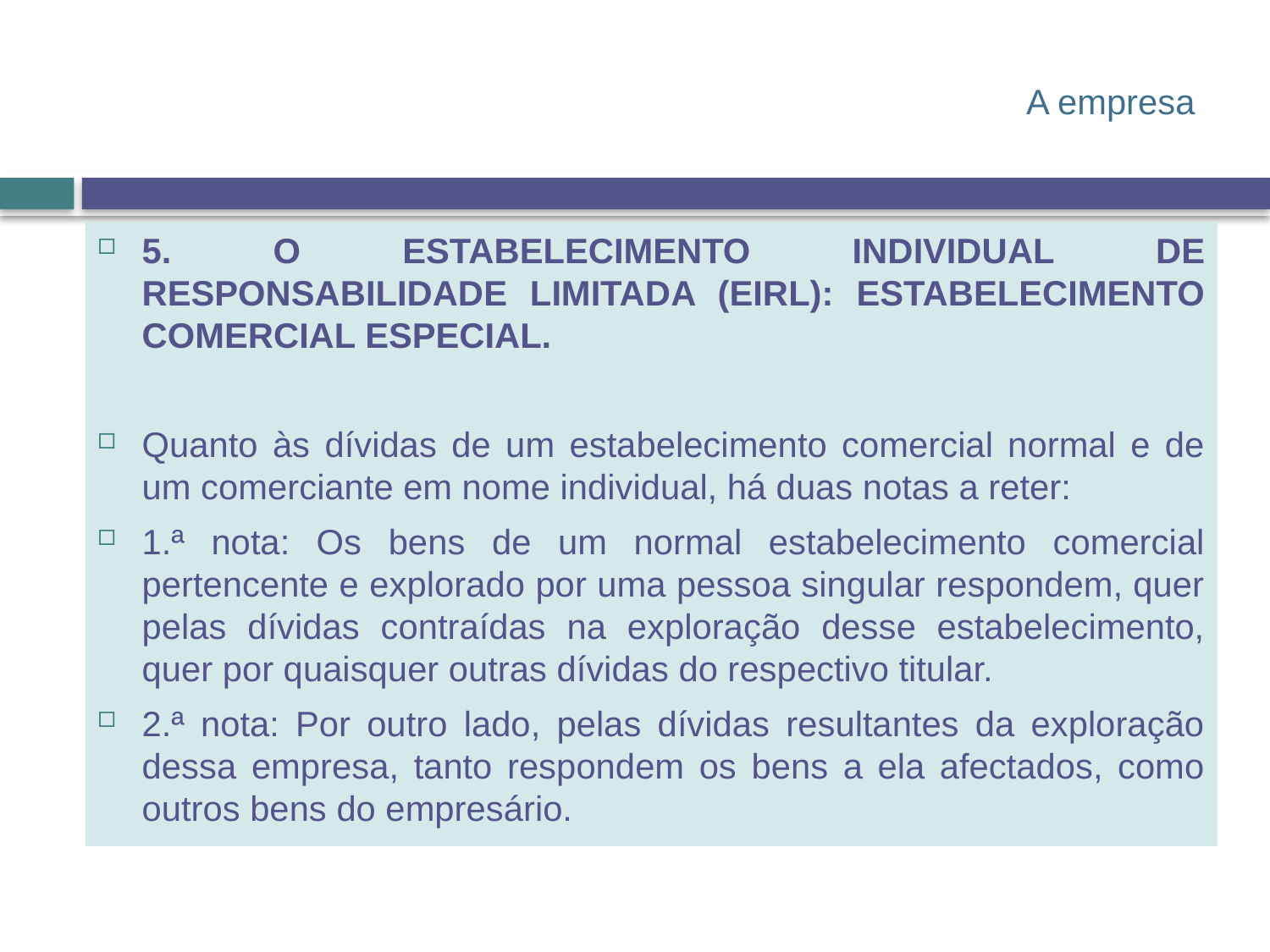

# A empresa
5. O ESTABELECIMENTO INDIVIDUAL DE RESPONSABILIDADE LIMITADA (EIRL): ESTABELECIMENTO COMERCIAL ESPECIAL.

Quanto às dívidas de um estabelecimento comercial normal e de um comerciante em nome individual, há duas notas a reter:
1.ª nota: Os bens de um normal estabelecimento comercial pertencente e explorado por uma pessoa singular respondem, quer pelas dívidas contraídas na exploração desse estabelecimento, quer por quaisquer outras dívidas do respectivo titular.
2.ª nota: Por outro lado, pelas dívidas resultantes da exploração dessa empresa, tanto respondem os bens a ela afectados, como outros bens do empresário.